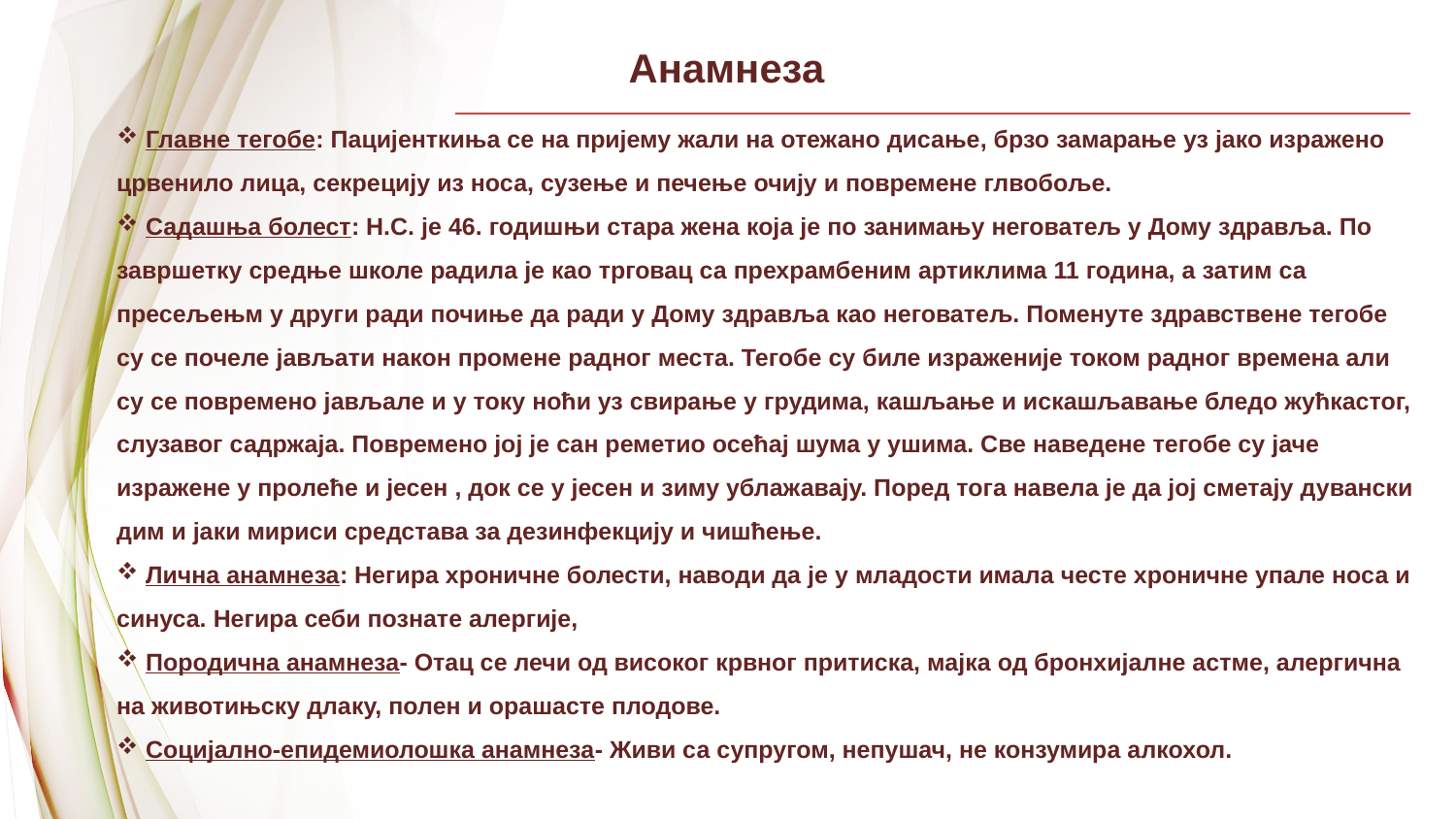

Анамнеза
 Главне тегобе: Пацијенткиња се на пријему жали на отежано дисање, брзо замарање уз јако изражено   црвенило лица, секрецију из носа, сузење и печење очију и повремене глвобоље.
 Садашња болест: Н.С. је 46. годишњи стара жена која је по занимању неговатељ у Дому здравља. По      завршетку средње школе радила је као трговац са прехрамбеним артиклима 11 година, а затим са               пресељењм у други ради почиње да ради у Дому здравља као неговатељ. Поменуте здравствене тегобе   су се почеле јављати након промене радног места. Тегобе су биле израженије током радног времена али   су се повремено јављале и у току ноћи уз свирање у грудима, кашљање и искашљавање бледо жућкастог, слузавог садржаја. Повремено јој је сан реметио осећај шума у ушима. Све наведене тегобе су јаче             изражене у пролеће и јесен , док се у јесен и зиму ублажавају. Поред тога навела је да јој сметају дувански дим и јаки мириси средстава за дезинфекцију и чишћење.
 Лична анамнеза: Негира хроничне болести, наводи да је у младости имала честе хроничне упале носа и синуса. Негира себи познате алергије,
 Породична анамнеза- Отац се лечи од високог крвног притиска, мајка од бронхијалне астме, алергична на животињску длаку, полен и орашасте плодове.
 Социјално-епидемиолошка анамнеза- Живи са супругом, непушач, не конзумира алкохол.